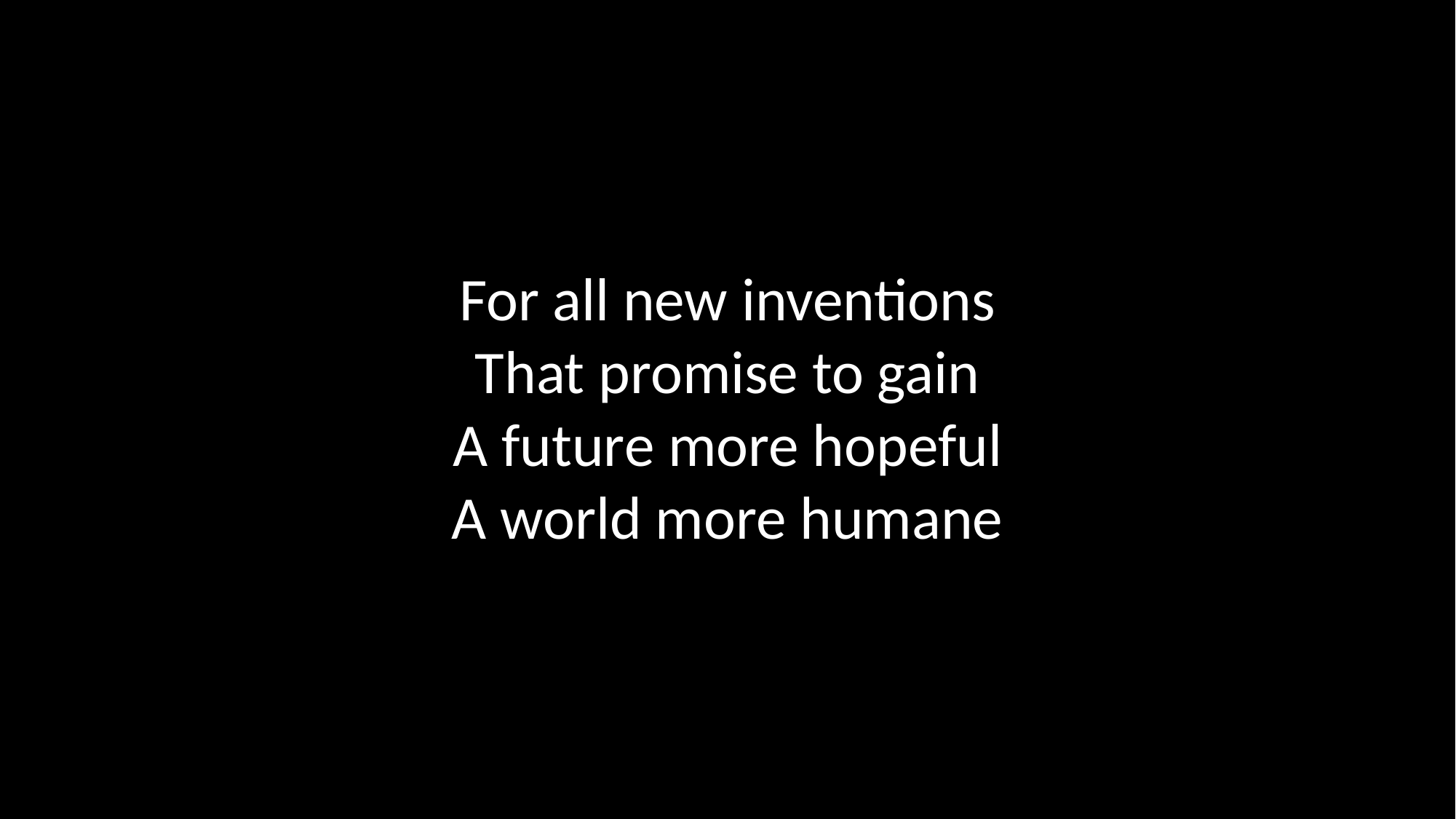

For all new inventions
That promise to gain
A future more hopeful
A world more humane